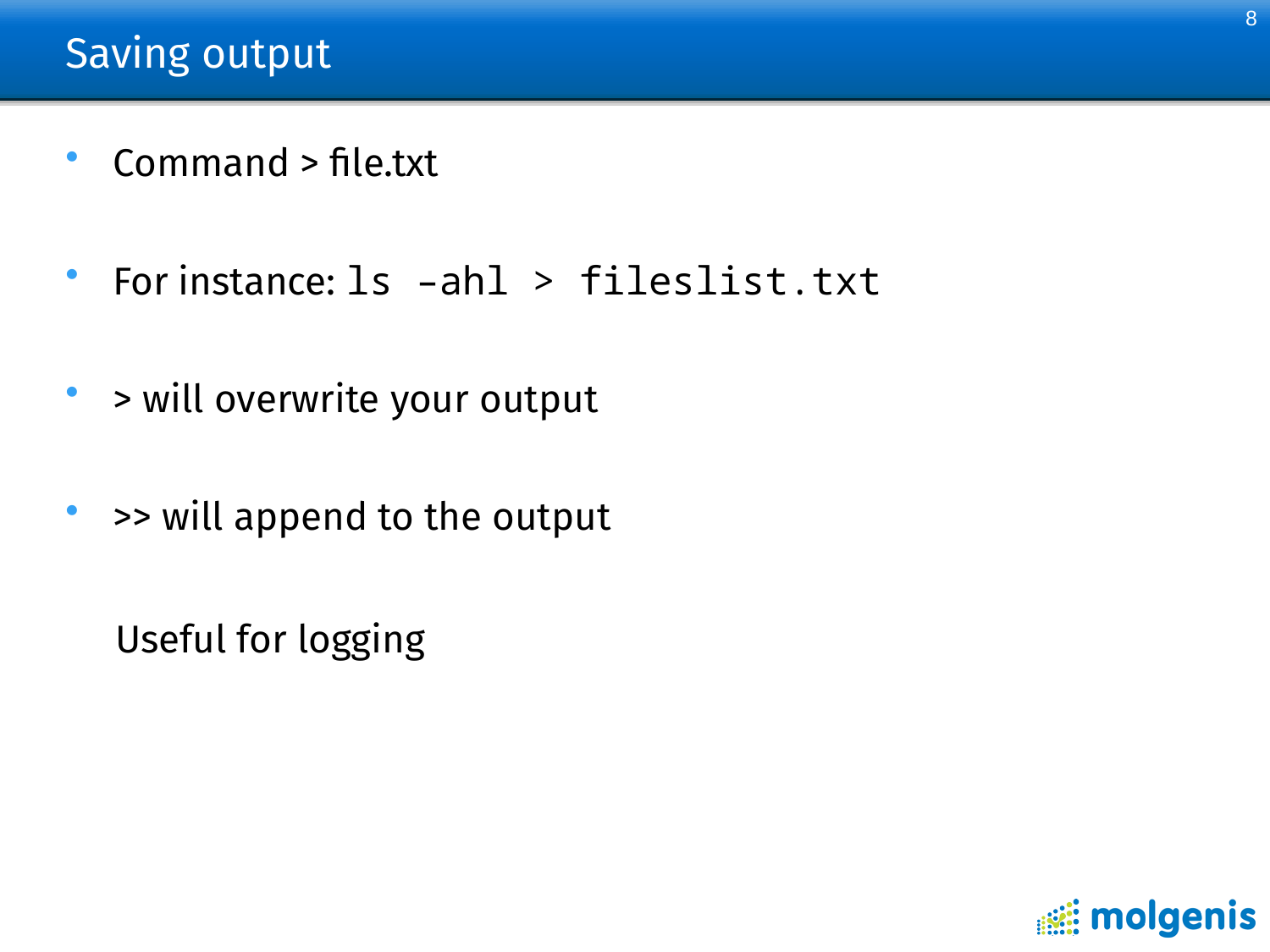

8
# Saving output
Command > file.txt

For instance: ls –ahl > fileslist.txt

> will overwrite your output

>> will append to the output

Useful for logging